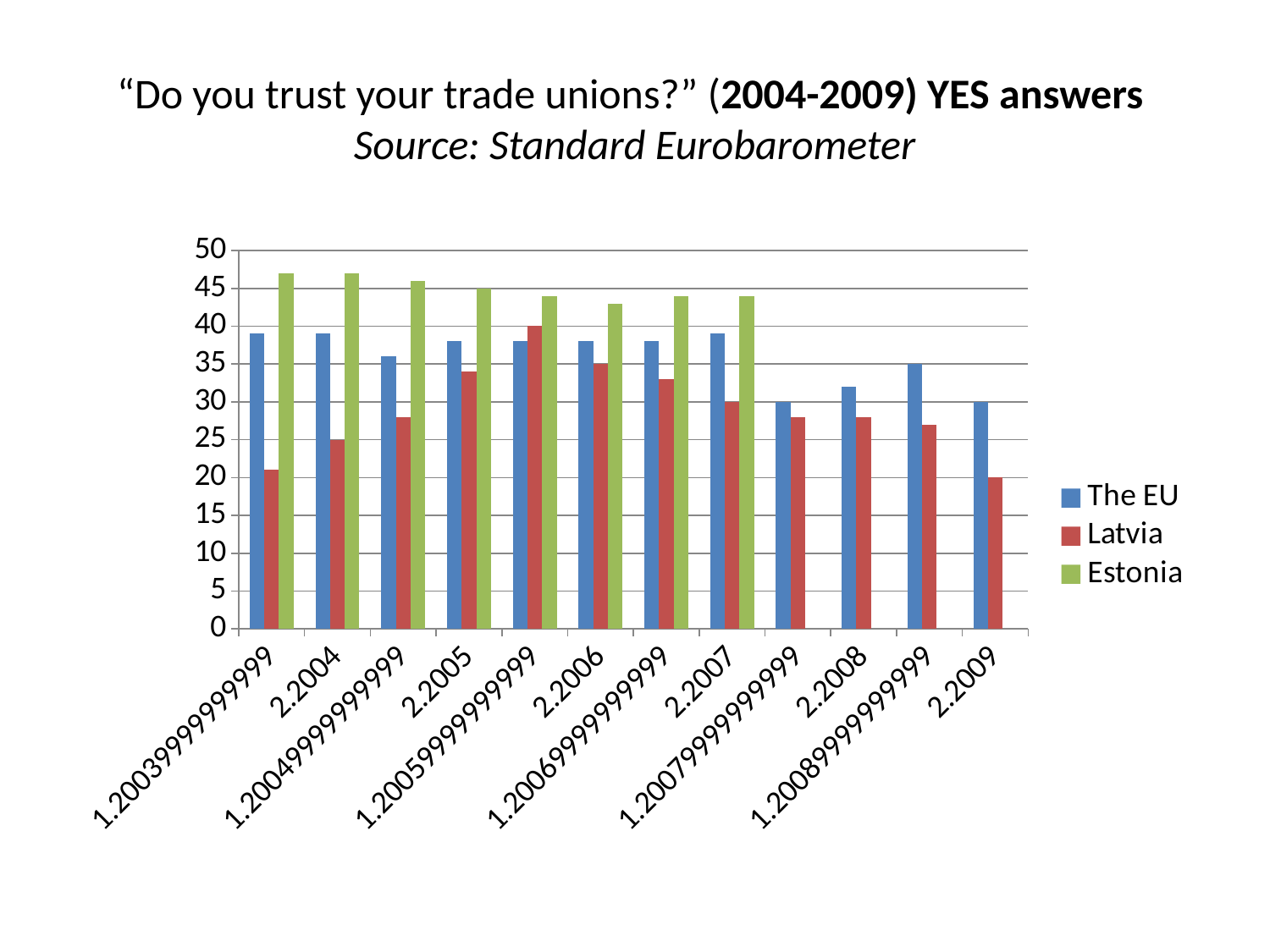

# “Do you trust your trade unions?” (2004-2009) YES answers Source: Standard Eurobarometer

### Chart

| Category | The EU  | Latvia | Estonia |
|---|---|---|---|
| 1.2003999999999946 | 39.0 | 21.0 | 47.0 |
| 2.2004000000000001 | 39.0 | 25.0 | 47.0 |
| 1.2004999999999946 | 36.0 | 28.0 | 46.0 |
| 2.2004999999999999 | 38.0 | 34.0 | 45.0 |
| 1.2005999999999946 | 38.0 | 40.0 | 44.0 |
| 2.2006000000000001 | 38.0 | 35.0 | 43.0 |
| 1.2006999999999941 | 38.0 | 33.0 | 44.0 |
| 2.2006999999999999 | 39.0 | 30.0 | 44.0 |
| 1.2007999999999941 | 30.0 | 28.0 | None |
| 2.2008000000000001 | 32.0 | 28.0 | None |
| 1.2008999999999939 | 35.0 | 27.0 | None |
| 2.2008999999999999 | 30.0 | 20.0 | None |